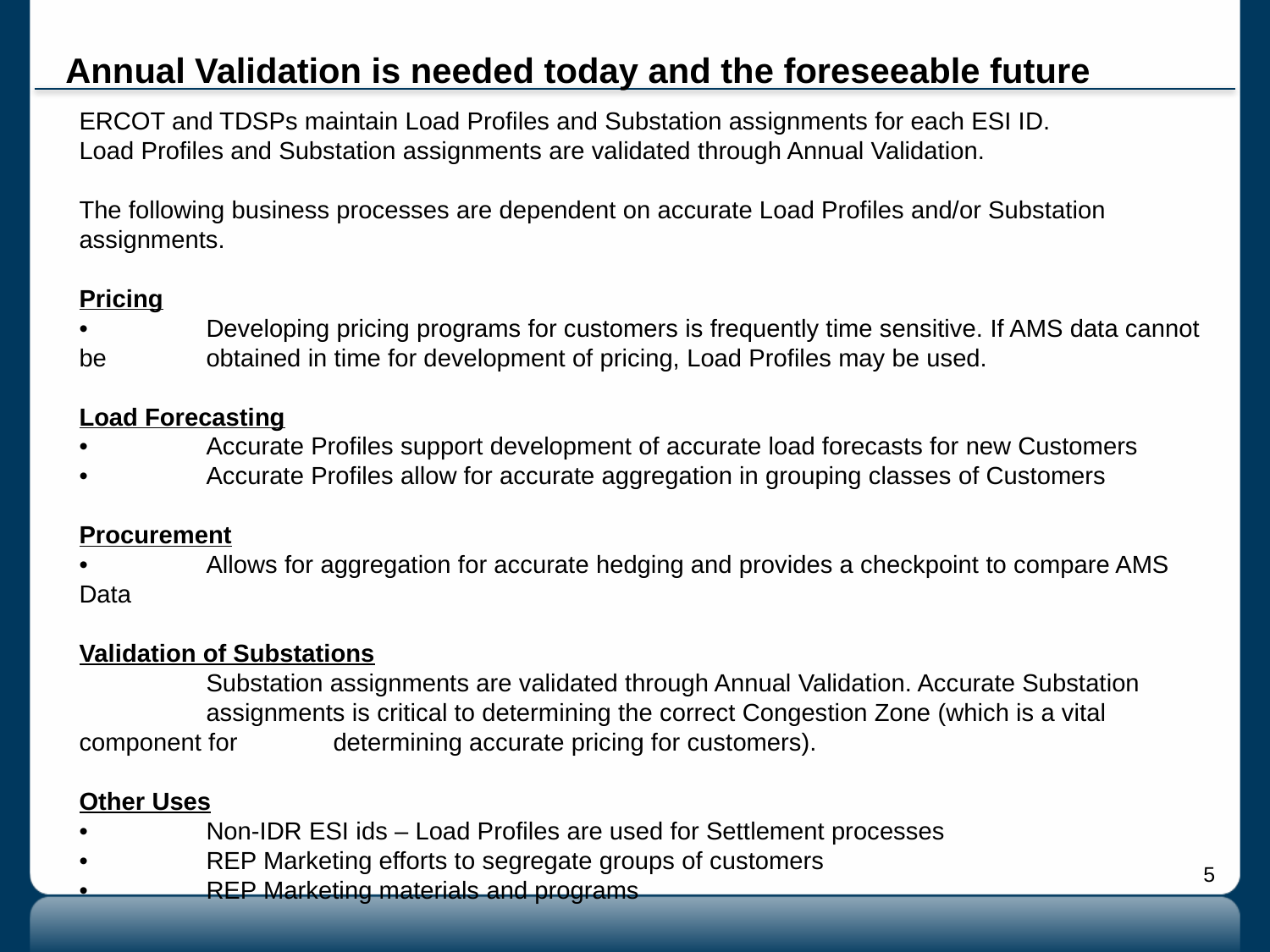

# Annual Validation is needed today and the foreseeable future
ERCOT and TDSPs maintain Load Profiles and Substation assignments for each ESI ID.
Load Profiles and Substation assignments are validated through Annual Validation.

The following business processes are dependent on accurate Load Profiles and/or Substation assignments.

Pricing
•     	Developing pricing programs for customers is frequently time sensitive. If AMS data cannot be 	obtained in time for development of pricing, Load Profiles may be used.

Load Forecasting
•	Accurate Profiles support development of accurate load forecasts for new Customers
• 	Accurate Profiles allow for accurate aggregation in grouping classes of Customers

Procurement
• 	Allows for aggregation for accurate hedging and provides a checkpoint to compare AMS Data

Validation of Substations
	Substation assignments are validated through Annual Validation. Accurate Substation 	assignments is critical to determining the correct Congestion Zone (which is a vital component for 	determining accurate pricing for customers).

Other Uses
• 	Non-IDR ESI ids – Load Profiles are used for Settlement processes
• 	REP Marketing efforts to segregate groups of customers
• 	REP Marketing materials and programs